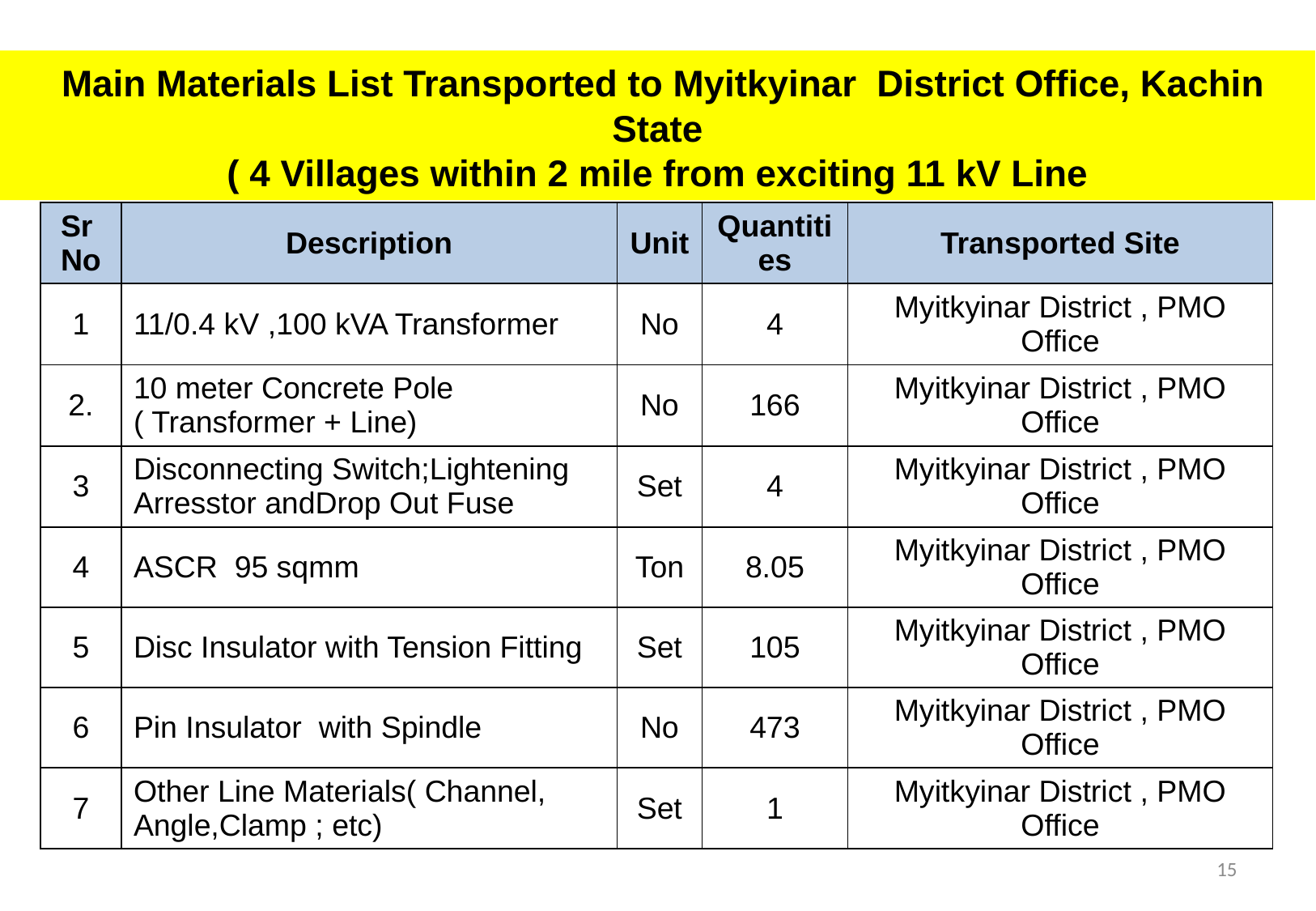

Main Materials List Transported to Myitkyinar  District Office, Kachin State
( 4 Villages within 2 mile from exciting 11 kV Line
| Sr No | Description | Unit | Quantities | Transported Site |
| --- | --- | --- | --- | --- |
| 1 | 11/0.4 kV ,100 kVA Transformer | No | 4 | Myitkyinar District , PMO Office |
| 2. | 10 meter Concrete Pole ( Transformer + Line) | No | 166 | Myitkyinar District , PMO Office |
| 3 | Disconnecting Switch;Lightening Arresstor andDrop Out Fuse | Set | 4 | Myitkyinar District , PMO Office |
| 4 | ASCR 95 sqmm | Ton | 8.05 | Myitkyinar District , PMO Office |
| 5 | Disc Insulator with Tension Fitting | Set | 105 | Myitkyinar District , PMO Office |
| 6 | Pin Insulator with Spindle | No | 473 | Myitkyinar District , PMO Office |
| 7 | Other Line Materials( Channel, Angle,Clamp ; etc) | Set | 1 | Myitkyinar District , PMO Office |
15